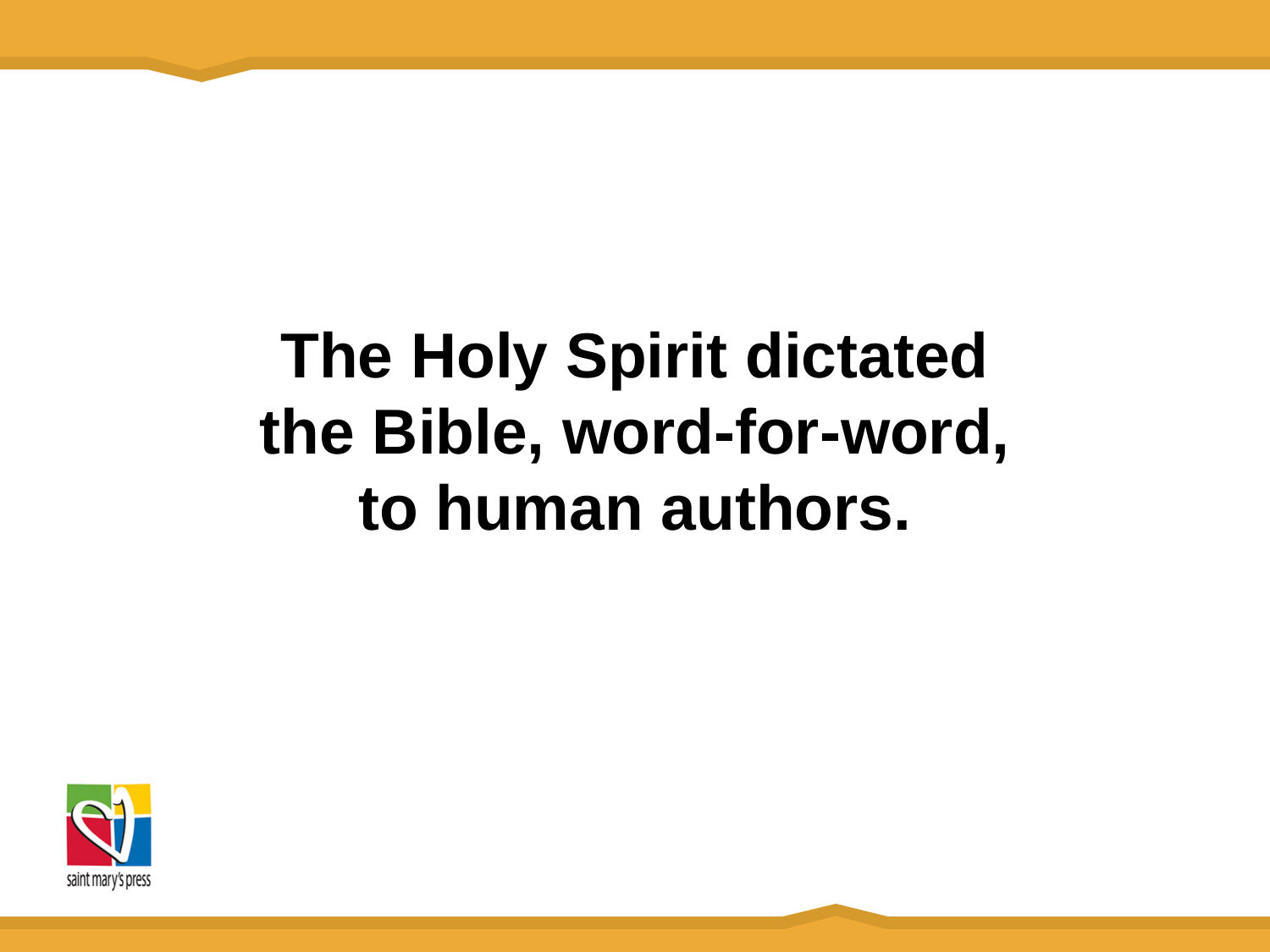

# The Holy Spirit dictated the Bible, word-for-word, to human authors.